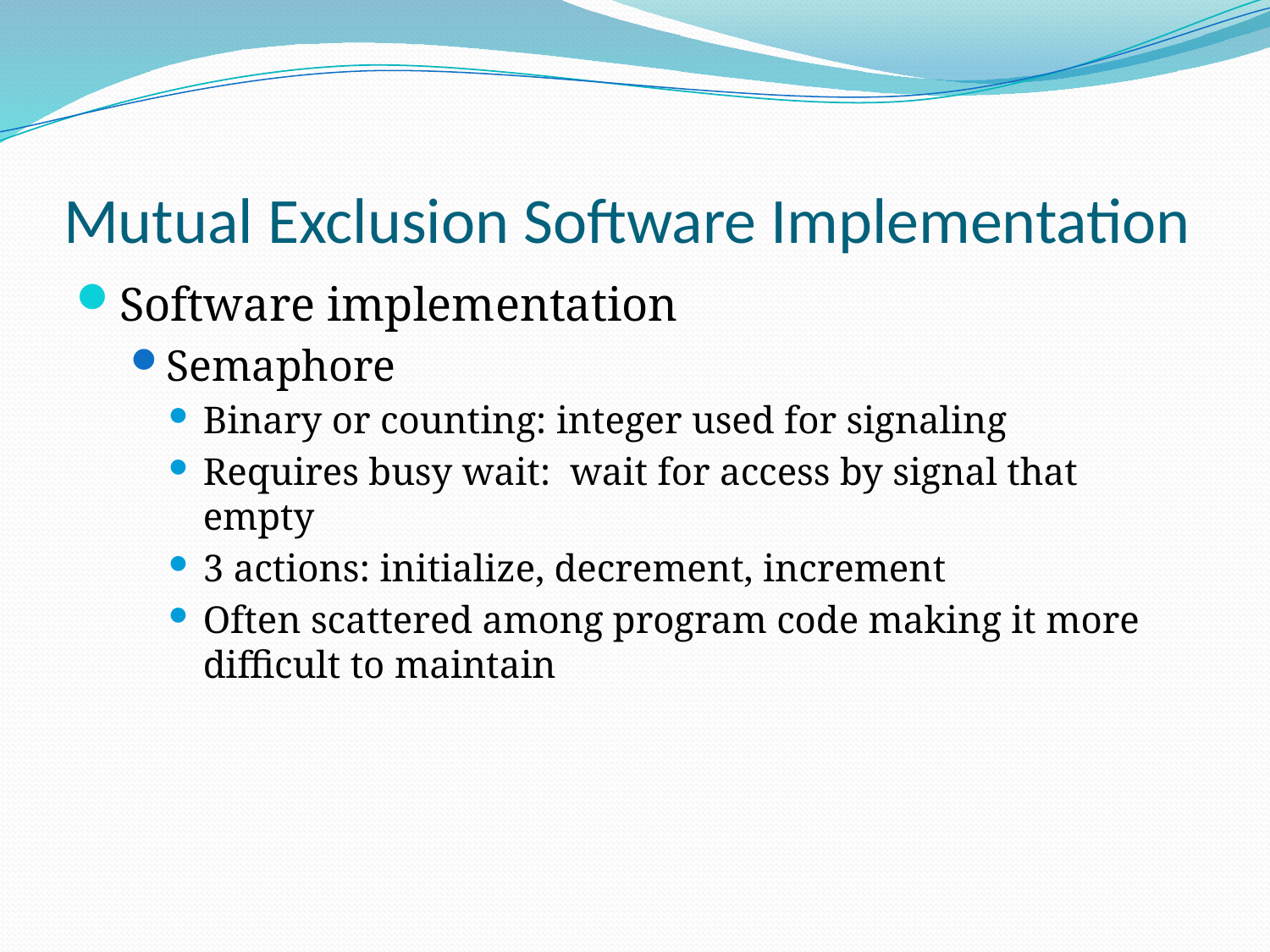

# Mutual Exclusion Software Implementation
Software implementation
Semaphore
Binary or counting: integer used for signaling
Requires busy wait:  wait for access by signal that empty
3 actions: initialize, decrement, increment
Often scattered among program code making it more difficult to maintain